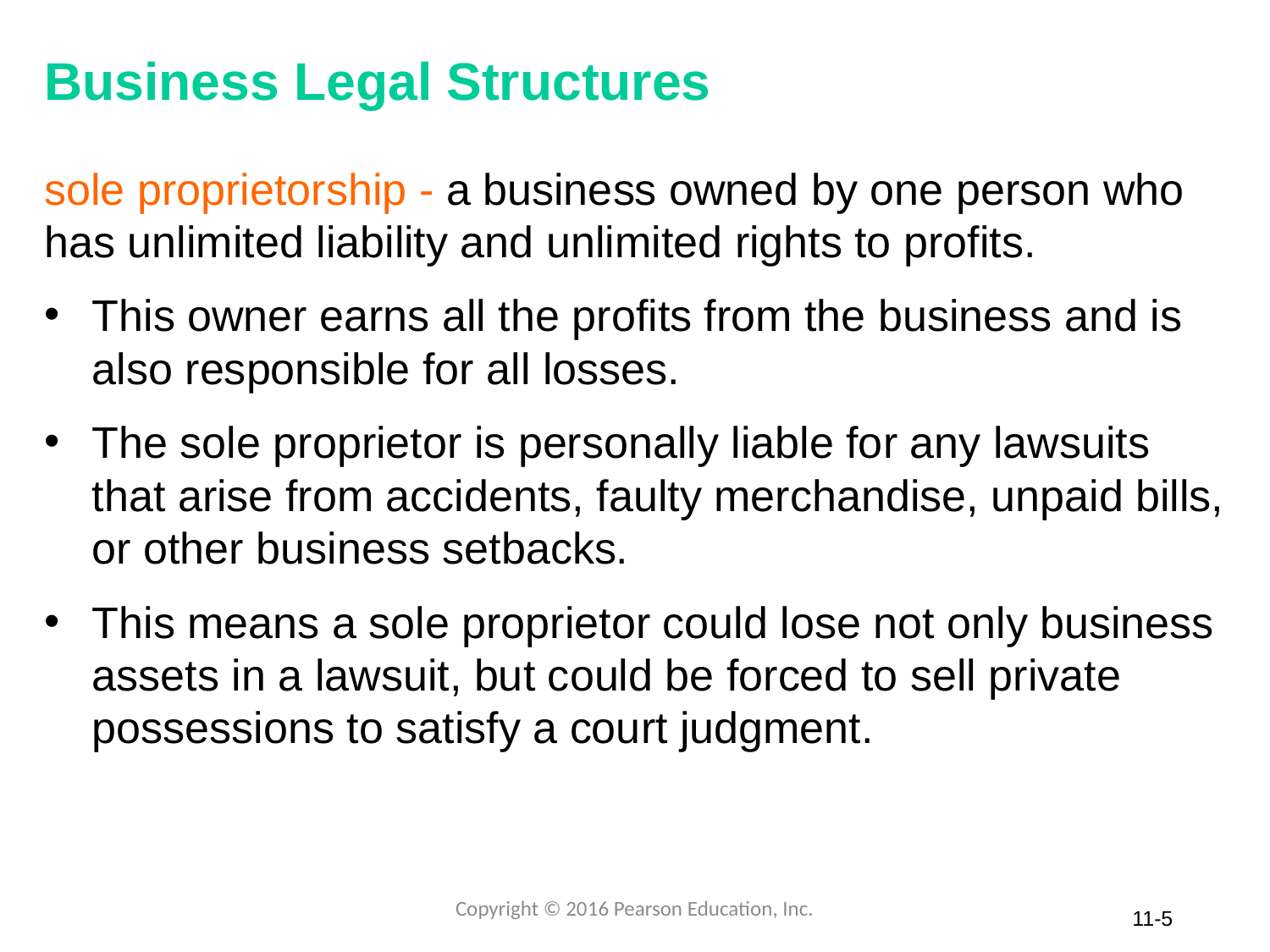

# Business Legal Structures
sole proprietorship - a business owned by one person who has unlimited liability and unlimited rights to profits.

This owner earns all the profits from the business and is also responsible for all losses.

The sole proprietor is personally liable for any lawsuits that arise from accidents, faulty merchandise, unpaid bills, or other business setbacks.

This means a sole proprietor could lose not only business assets in a lawsuit, but could be forced to sell private possessions to satisfy a court judgment.
Copyright © 2016 Pearson Education, Inc.